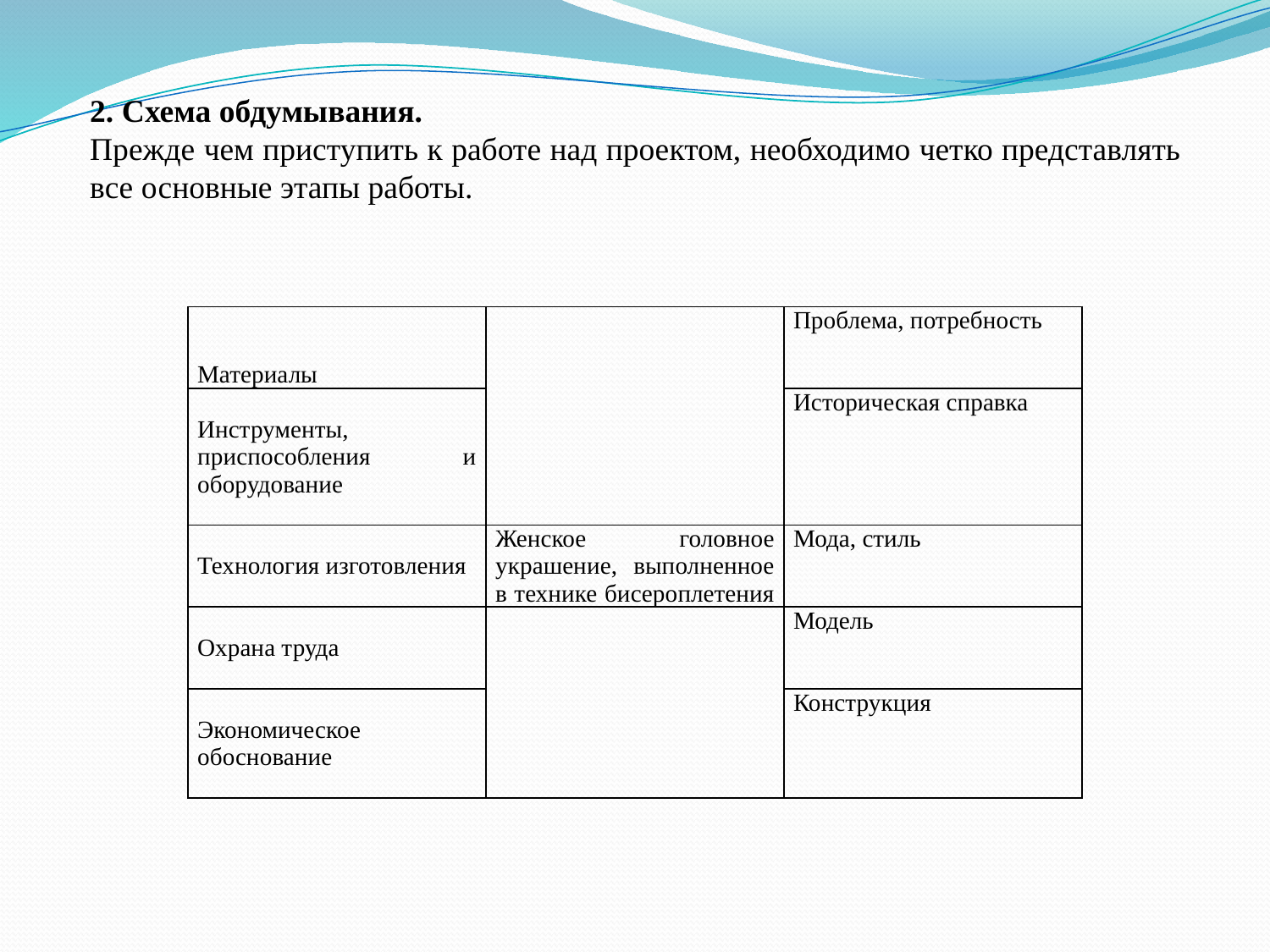

# 2. Схема обдумывания.
Прежде чем приступить к работе над проектом, необходимо четко представлять
все основные этапы работы.

| Материалы |  | Проблема, потребность |
| --- | --- | --- |
| Инструменты, приспособления и оборудование |  | Историческая справка |
| Технология изготовления | Женское головное украшение, выполненное в технике бисероплетения | Мода, стиль |
| Охрана труда |  | Модель |
| Экономическое обоснование |  | Конструкция |